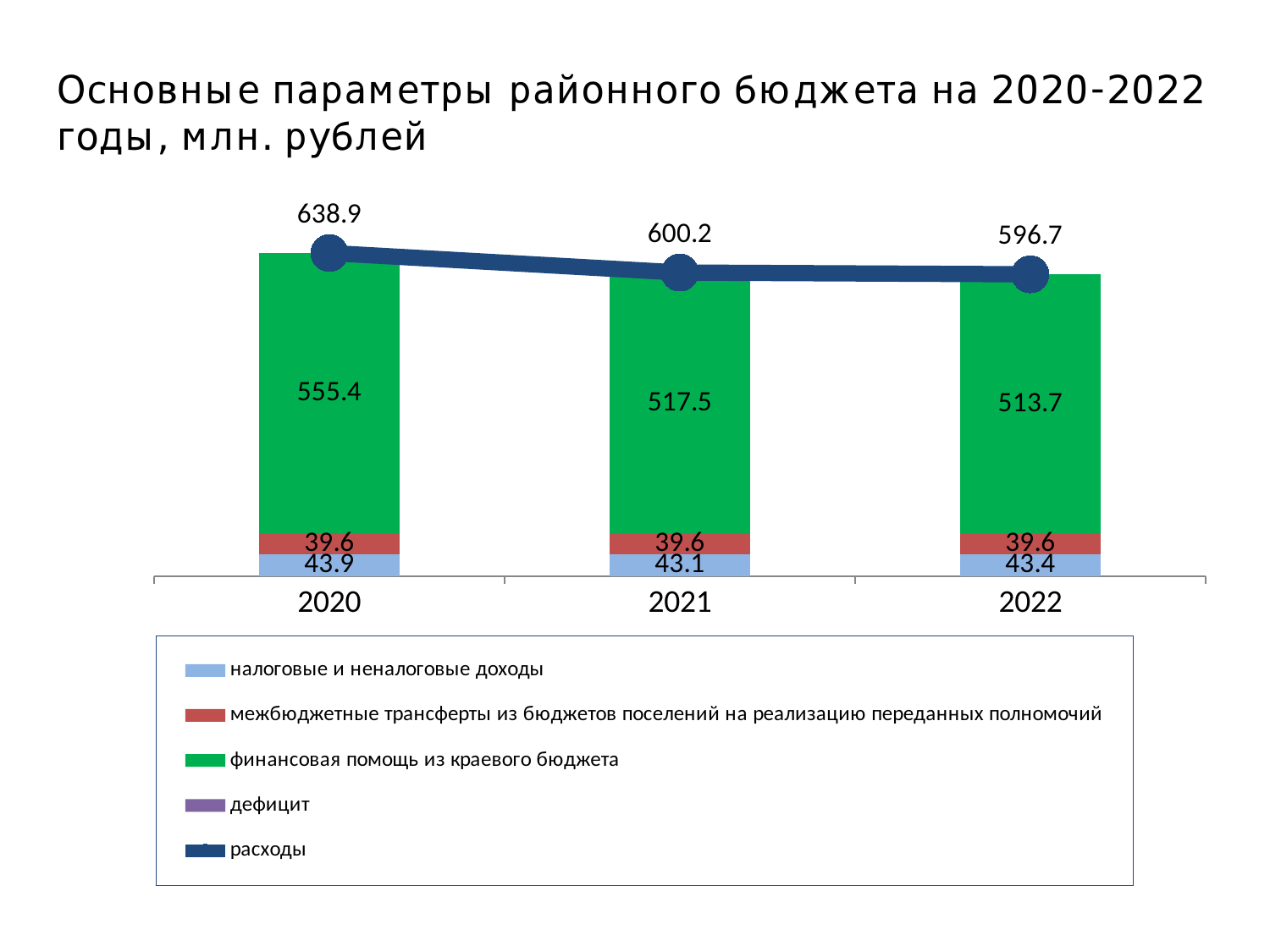

Основные параметры районного бюджета на 2020-2022 годы, млн. рублей
|  |
| --- |

### Chart

| Category | налоговые и неналоговые доходы | межбюджетные трансферты из бюджетов поселений на реализацию переданных полномочий | финансовая помощь из краевого бюджета | дефицит | расходы |
|---|---|---|---|---|---|
| 2020 | 43.9 | 39.6 | 555.4 | 0.0 | 638.9 |
| 2021 | 43.1 | 39.6 | 517.5 | 0.0 | 600.2 |
| 2022 | 43.4 | 39.6 | 513.7 | 0.0 | 596.7 |